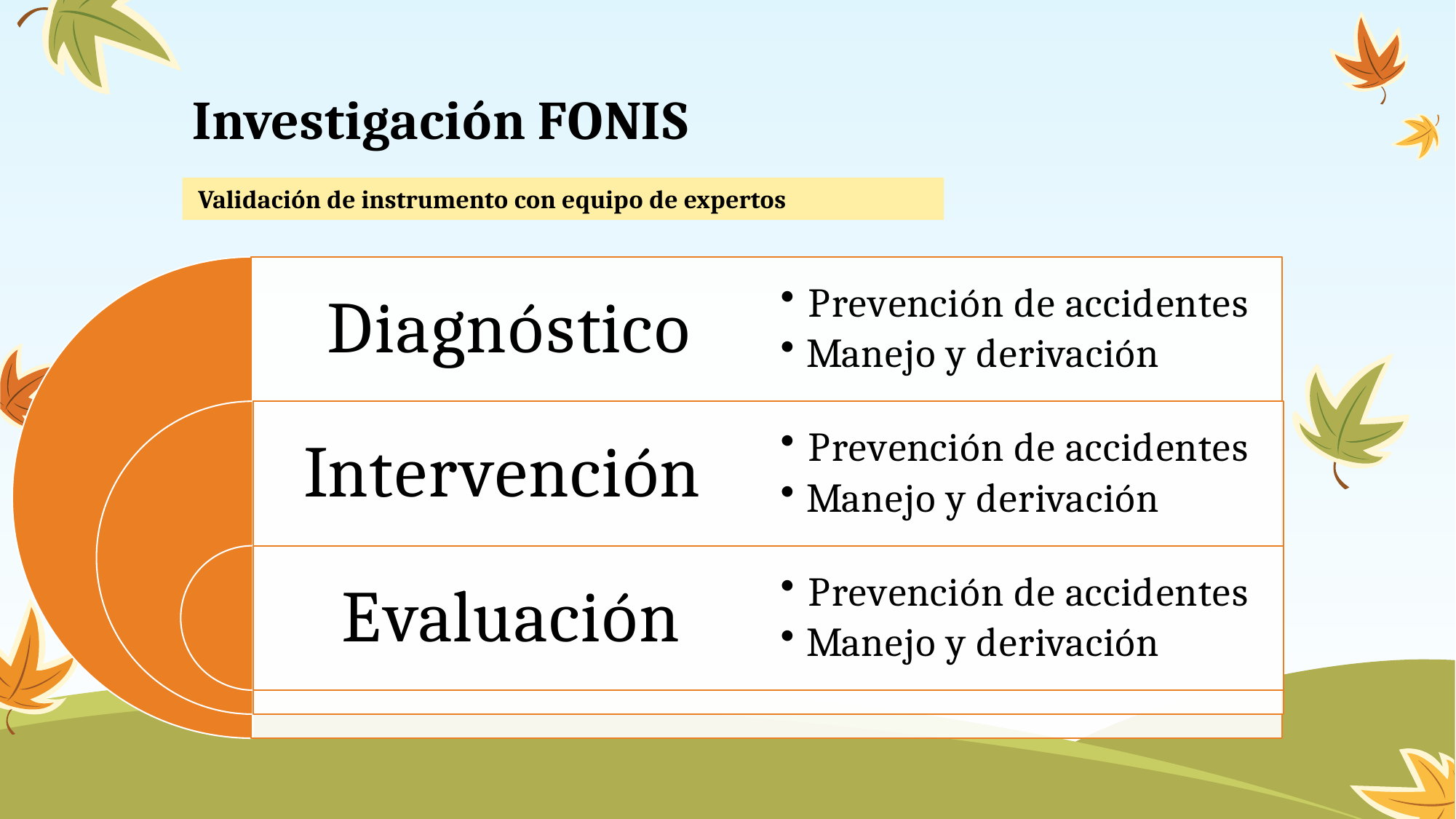

# Investigación FONIS
Validación de instrumento con equipo de expertos
Diagnóstico
Intervención
Evaluación
Prevención de accidentes
Manejo y derivación
Prevención de accidentes
Manejo y derivación
Prevención de accidentes
Manejo y derivación